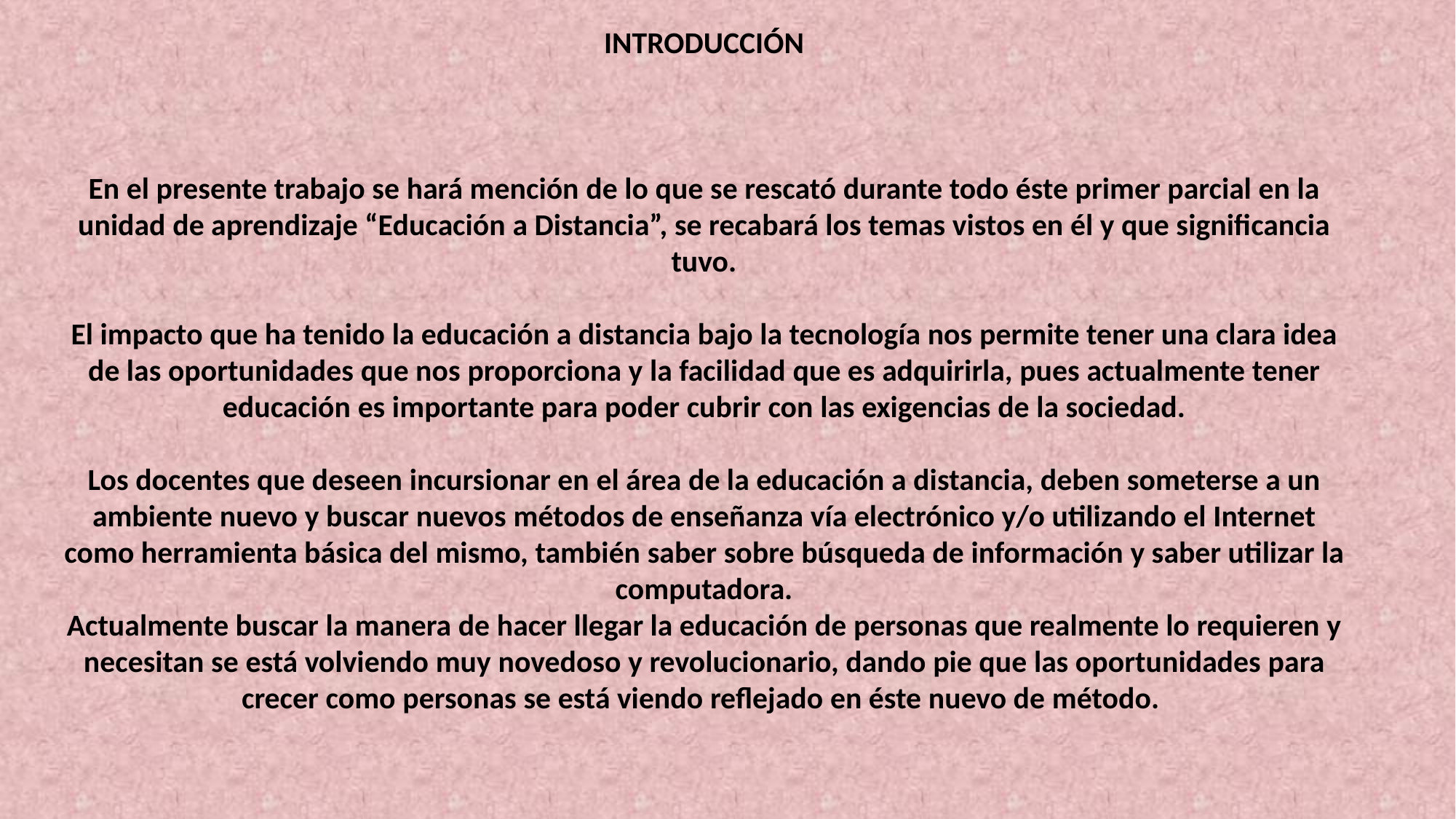

INTRODUCCIÓN

En el presente trabajo se hará mención de lo que se rescató durante todo éste primer parcial en la unidad de aprendizaje “Educación a Distancia”, se recabará los temas vistos en él y que significancia tuvo.

El impacto que ha tenido la educación a distancia bajo la tecnología nos permite tener una clara idea de las oportunidades que nos proporciona y la facilidad que es adquirirla, pues actualmente tener educación es importante para poder cubrir con las exigencias de la sociedad.

Los docentes que deseen incursionar en el área de la educación a distancia, deben someterse a un ambiente nuevo y buscar nuevos métodos de enseñanza vía electrónico y/o utilizando el Internet como herramienta básica del mismo, también saber sobre búsqueda de información y saber utilizar la computadora.
Actualmente buscar la manera de hacer llegar la educación de personas que realmente lo requieren y necesitan se está volviendo muy novedoso y revolucionario, dando pie que las oportunidades para crecer como personas se está viendo reflejado en éste nuevo de método.